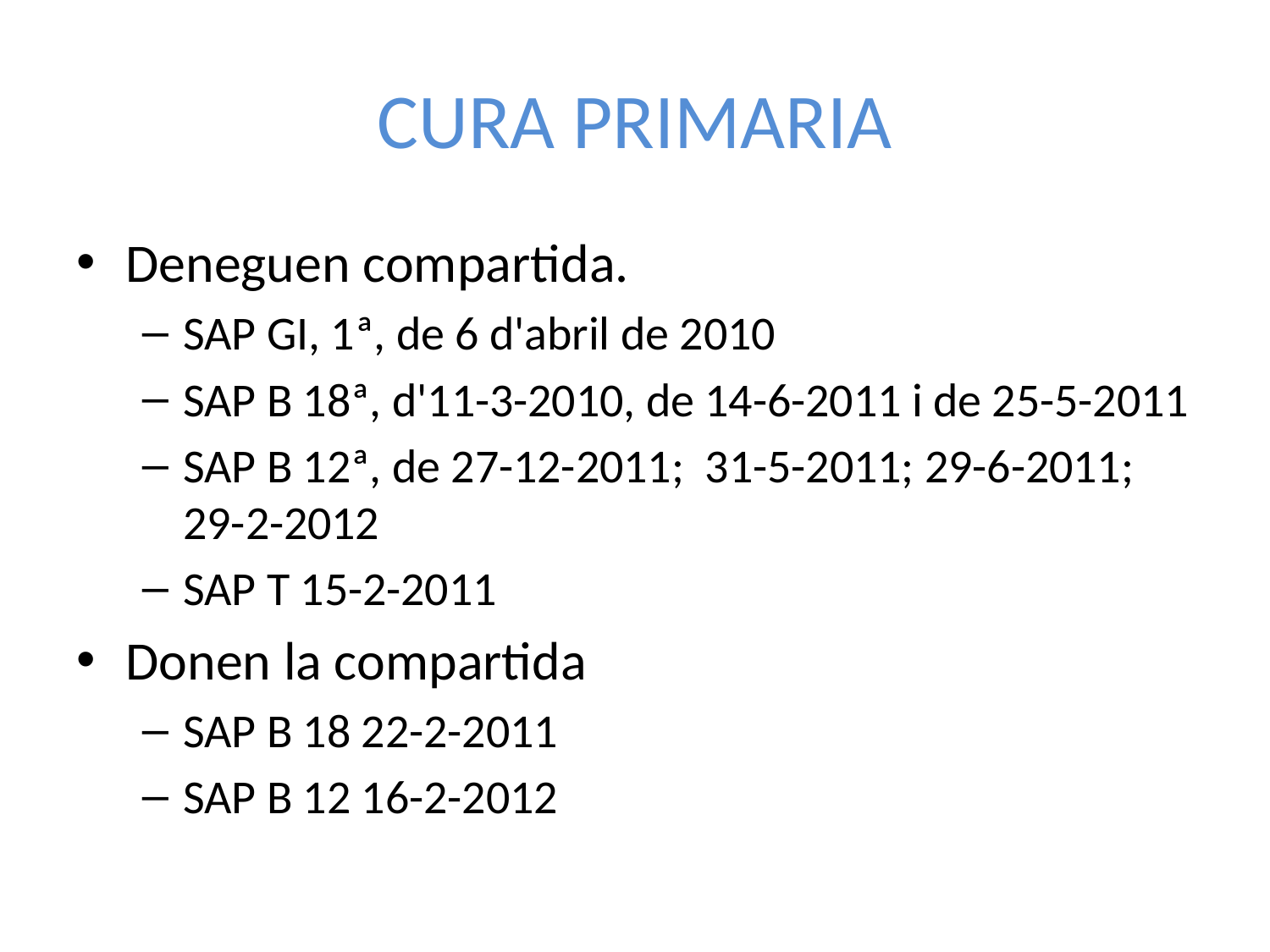

# CURA PRIMARIA
Deneguen compartida.
SAP GI, 1ª, de 6 d'abril de 2010
SAP B 18ª, d'11-3-2010, de 14-6-2011 i de 25-5-2011
SAP B 12ª, de 27-12-2011;  31-5-2011; 29-6-2011; 29-2-2012
SAP T 15-2-2011
Donen la compartida
SAP B 18 22-2-2011
SAP B 12 16-2-2012